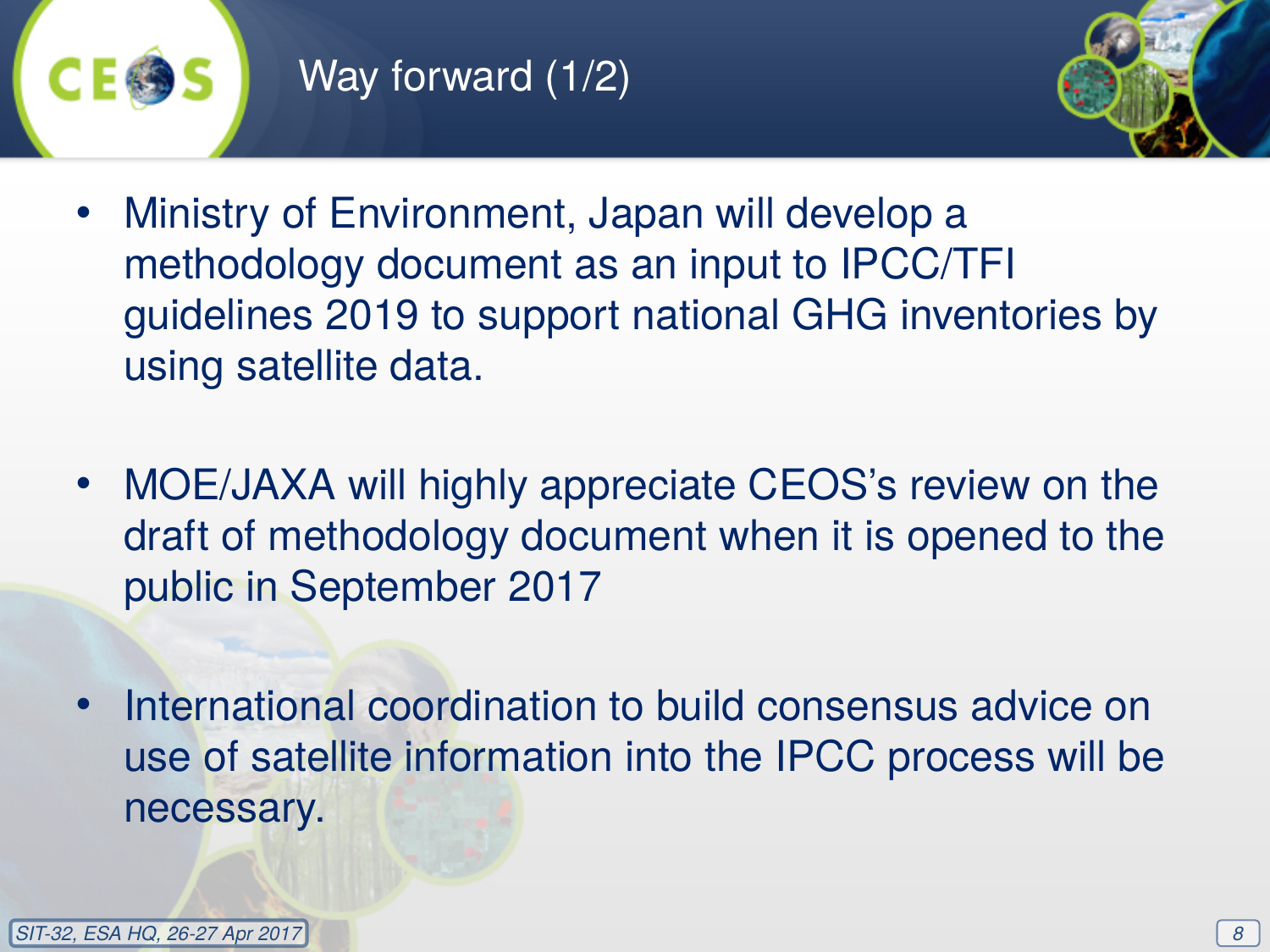

Way forward (1/2)
Ministry of Environment, Japan will develop a methodology document as an input to IPCC/TFI guidelines 2019 to support national GHG inventories by using satellite data.

MOE/JAXA will highly appreciate CEOS’s review on the draft of methodology document when it is opened to the public in September 2017

International coordination to build consensus advice on use of satellite information into the IPCC process will be necessary.

8